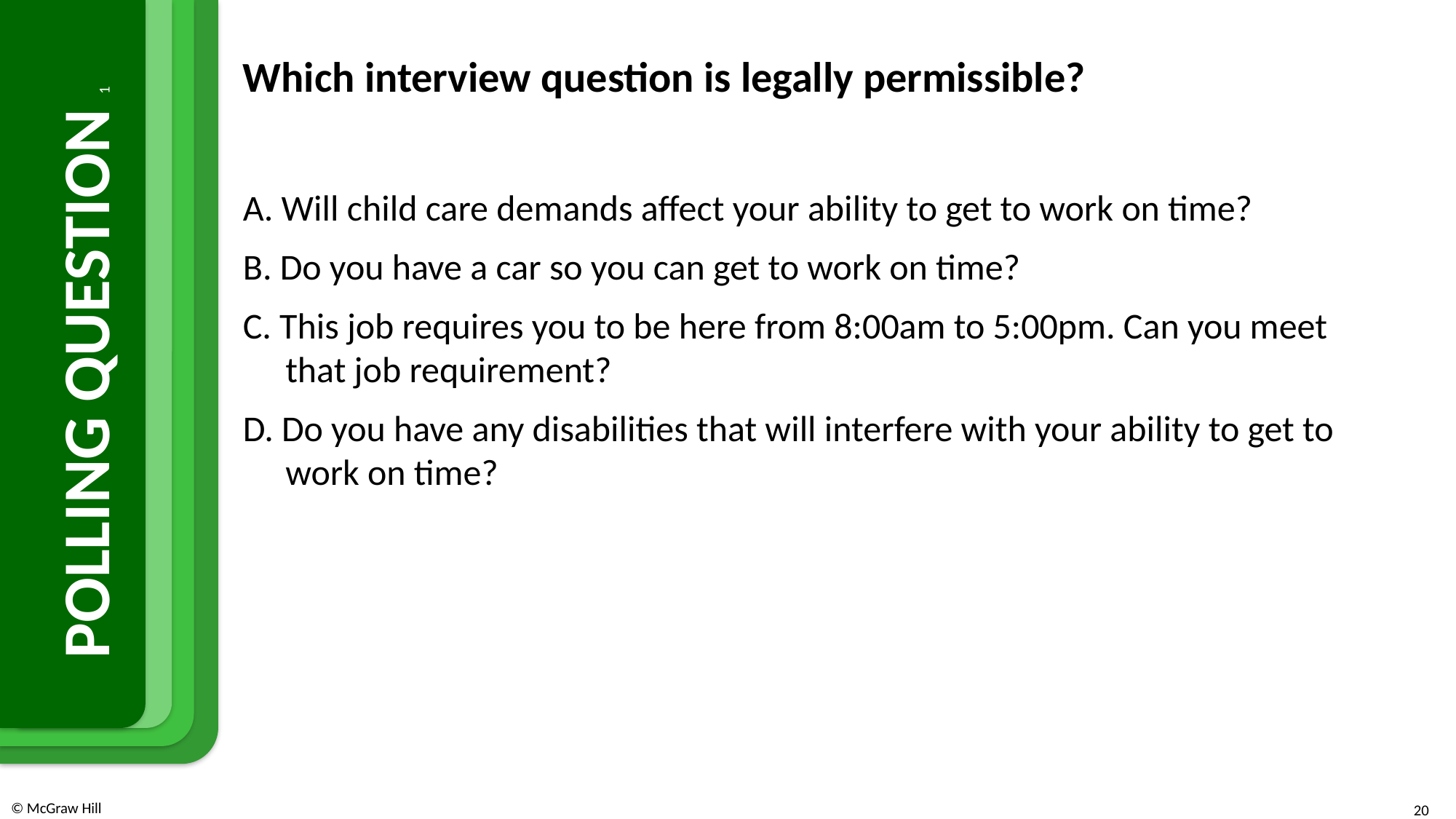

Which interview question is legally permissible?
A. Will child care demands affect your ability to get to work on time?
B. Do you have a car so you can get to work on time?
C. This job requires you to be here from 8:00am to 5:00pm. Can you meet that job requirement?
D. Do you have any disabilities that will interfere with your ability to get to work on time?
# POLLING QUESTION 1